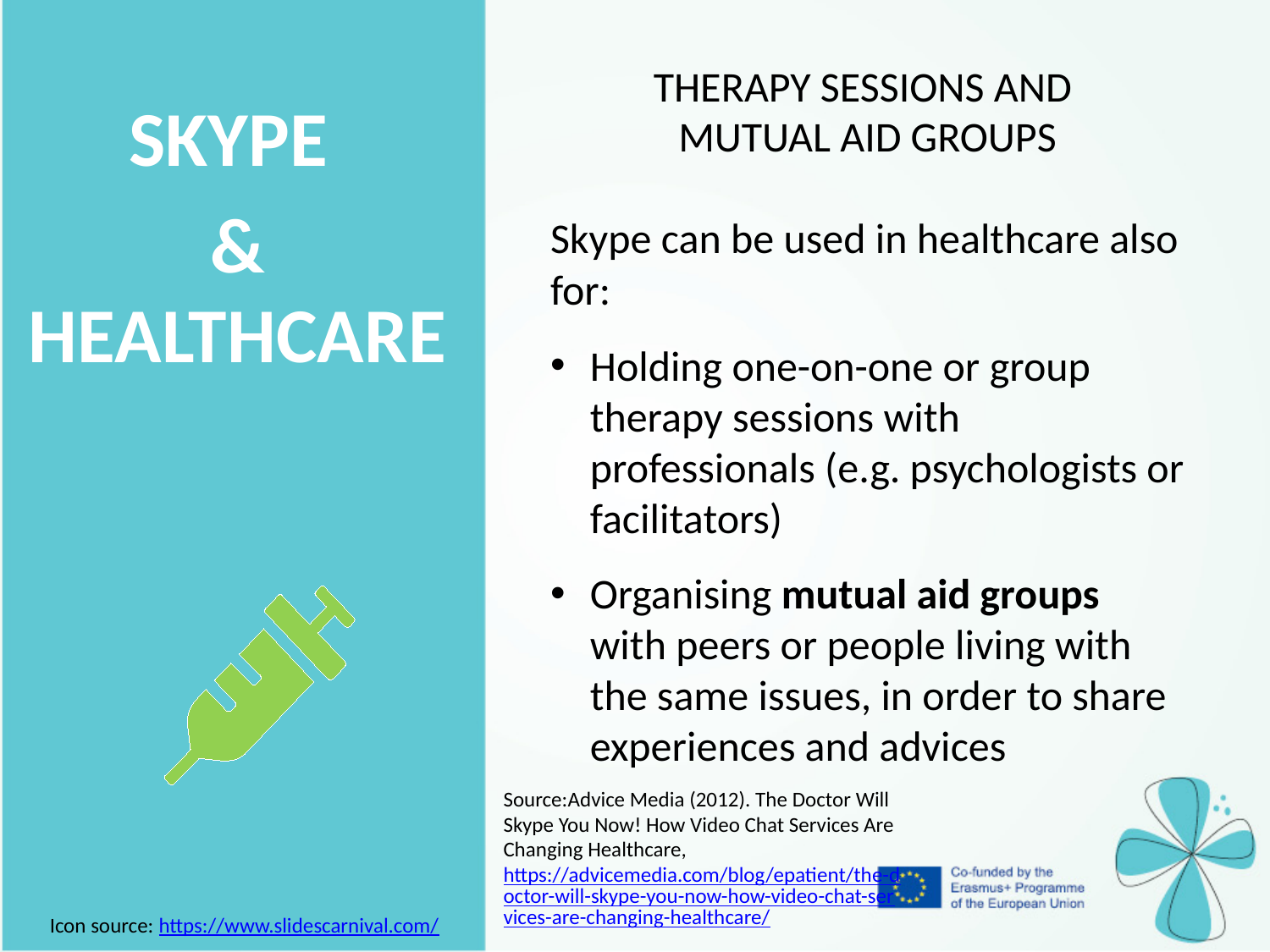

THERAPY SESSIONS AND
MUTUAL AID GROUPS
Skype can be used in healthcare also for:

Holding one-on-one or group therapy sessions with professionals (e.g. psychologists or facilitators)

Organising mutual aid groups with peers or people living with the same issues, in order to share experiences and advices

| SKYPE & HEALTHCARE |
| --- |

Source:Advice Media (2012). The Doctor Will Skype You Now! How Video Chat Services Are Changing Healthcare, https://advicemedia.com/blog/epatient/the-doctor-will-skype-you-now-how-video-chat-services-are-changing-healthcare/
Icon source: https://www.slidescarnival.com/